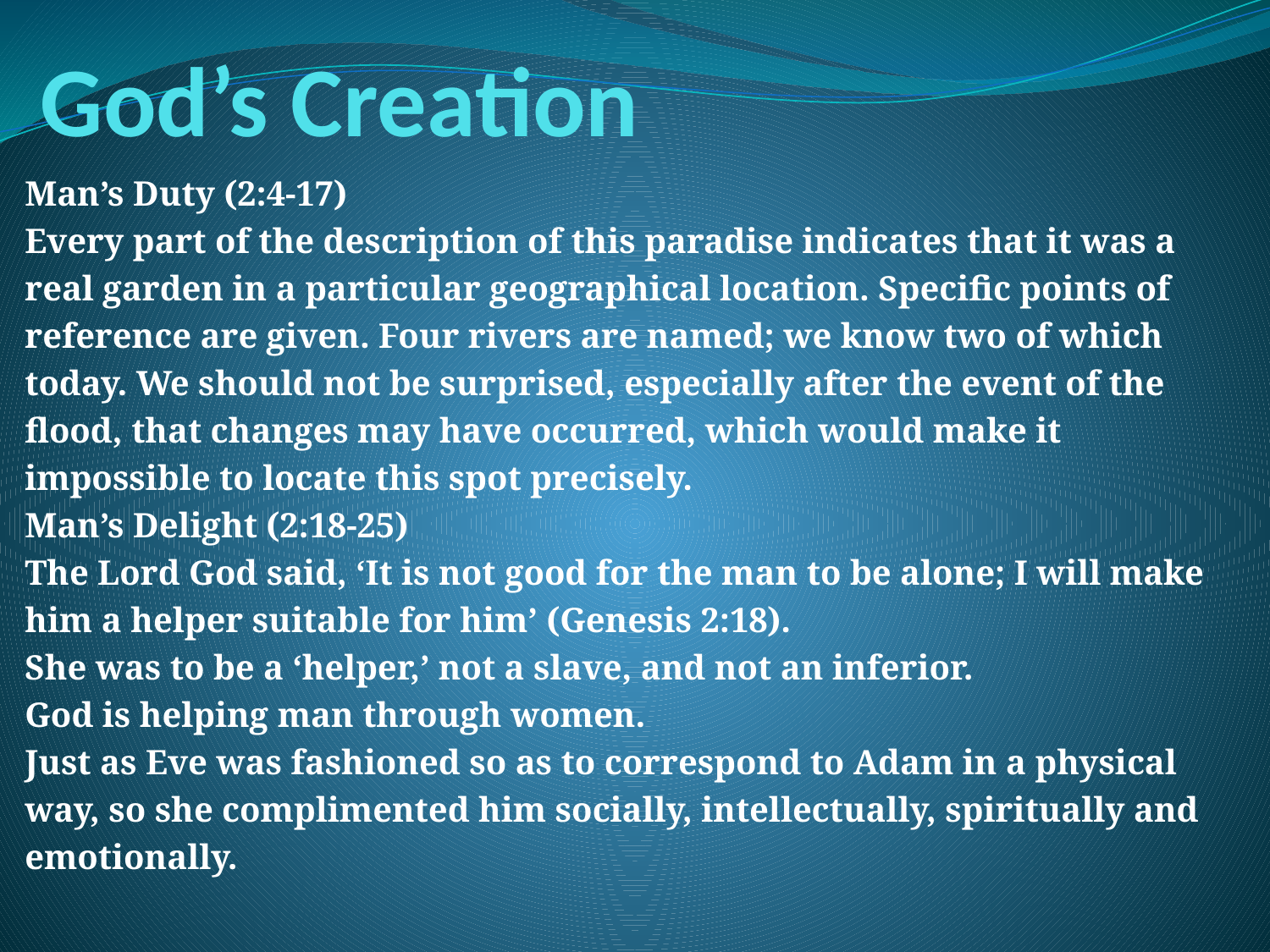

# God’s Creation
Man’s Duty (2:4-17)
Every part of the description of this paradise indicates that it was a
real garden in a particular geographical location. Specific points of
reference are given. Four rivers are named; we know two of which
today. We should not be surprised, especially after the event of the
flood, that changes may have occurred, which would make it
impossible to locate this spot precisely.
Man’s Delight (2:18-25)
The Lord God said, ‘It is not good for the man to be alone; I will make
him a helper suitable for him’ (Genesis 2:18).
She was to be a ‘helper,’ not a slave, and not an inferior.
God is helping man through women.
Just as Eve was fashioned so as to correspond to Adam in a physical
way, so she complimented him socially, intellectually, spiritually and
emotionally.